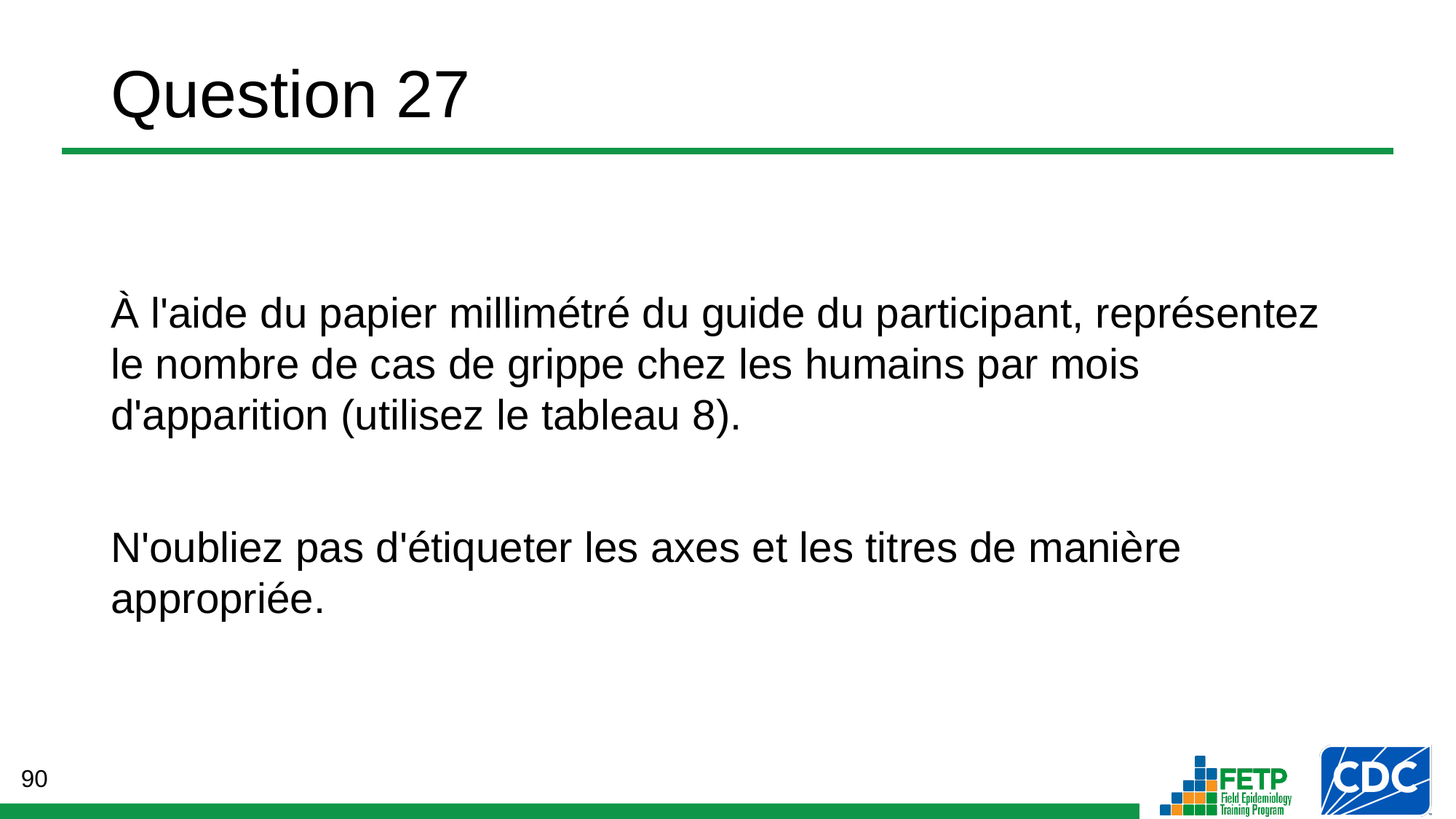

# Question 27
À l'aide du papier millimétré du guide du participant, représentez le nombre de cas de grippe chez les humains par mois d'apparition (utilisez le tableau 8).

N'oubliez pas d'étiqueter les axes et les titres de manière appropriée.